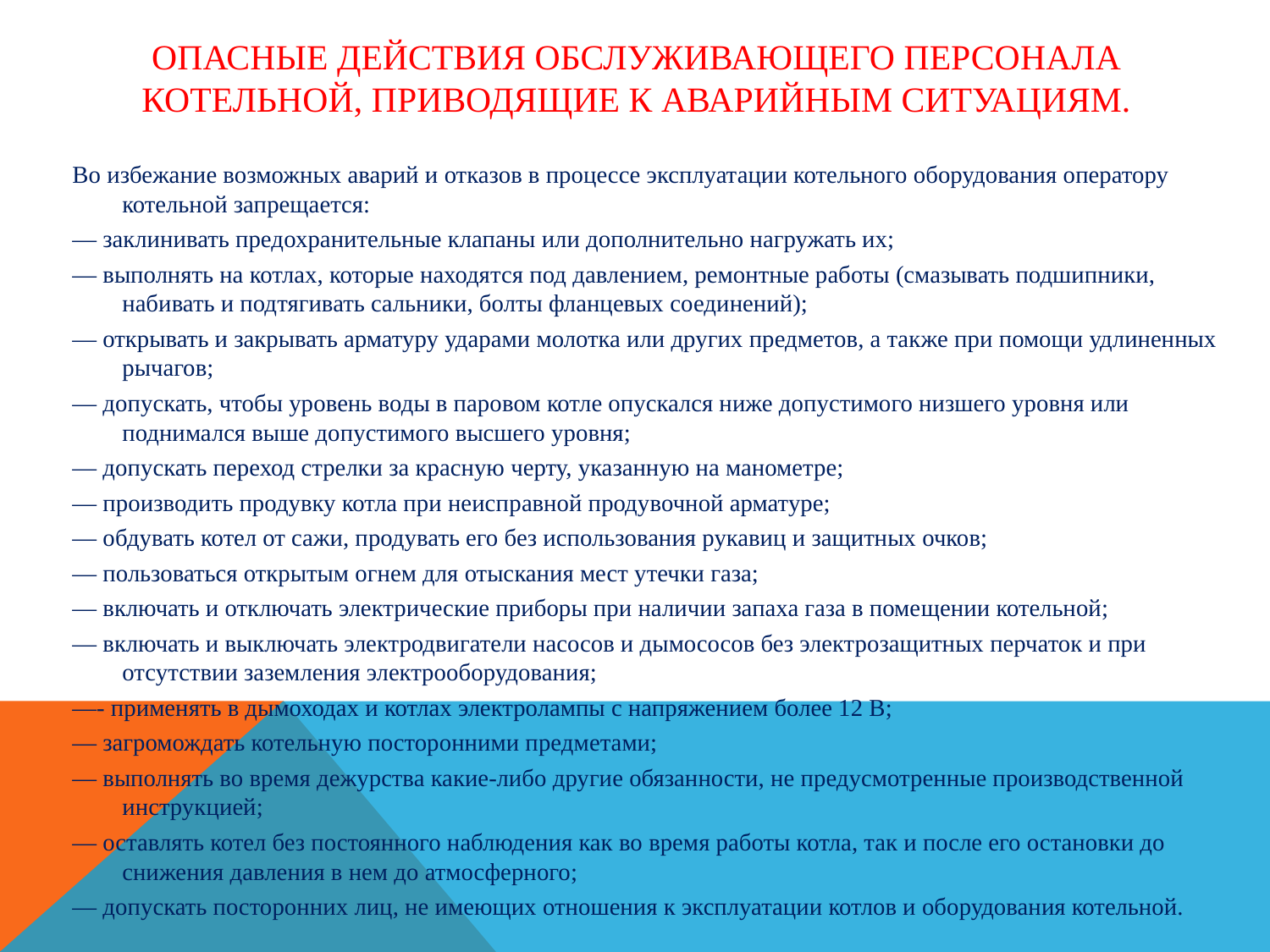

# ОПАСНЫЕ ДЕЙСТВИЯ ОБСЛУЖИВАЮЩЕГО ПЕРСОНАЛА КОТЕЛЬНОЙ, приводящие к Аварийным СИТУАЦИям.
Во избежание возможных аварий и отказов в процессе эксплуатации котельного оборудования оператору котельной запрещается:
— заклинивать предохранительные клапаны или дополнительно нагружать их;
— выполнять на котлах, которые находят­ся под давлением, ремонтные работы (смазывать подшипники, набивать и под­тягивать сальники, болты фланцевых со­единений);
— открывать и закрывать арматуру удара­ми молотка или других предметов, а так­же при помощи удлиненных рычагов;
— допускать, чтобы уровень воды в паро­вом котле опускался ниже допустимого низшего уровня или поднимался выше до­пустимого высшего уровня;
— допускать переход стрелки за красную черту, указанную на манометре;
— производить продувку котла при неисп­равной продувочной арматуре;
— обдувать котел от сажи, продувать его без использования рукавиц и защитных очков;
— пользоваться открытым огнем для отыс­кания мест утечки газа;
— включать и отключать электрические приборы при наличии запаха газа в поме­щении котельной;
— включать и выключать электродвигатели насосов и дымососов без электрозащитных перчаток и при отсутствии за­земления электрооборудования;
—- применять в дымоходах и котлах электролампы с напряжением более 12 В;
— загромождать котельную посторонними предметами;
— выполнять во время дежурства какие-либо другие обязанности, не предусмотренные производственной инструк­цией;
— оставлять котел без постоянного наблю­дения как во время работы котла, так и после его остановки до снижения давле­ния в нем до атмосферного;
— допускать посторонних лиц, не имеющих отношения к эксплуатации котлов и оборудования котельной.